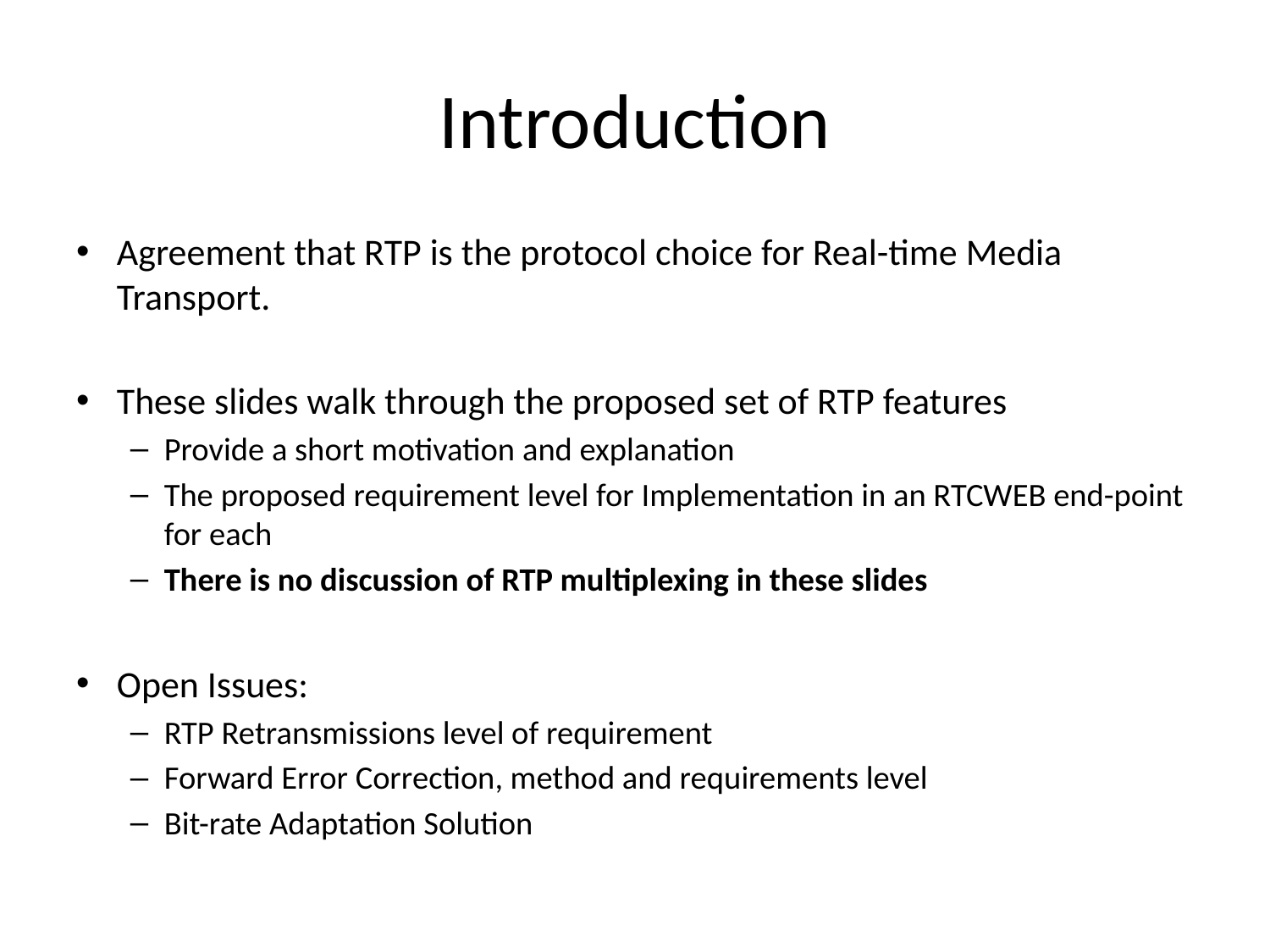

# Introduction
Agreement that RTP is the protocol choice for Real-time Media Transport.

These slides walk through the proposed set of RTP features
Provide a short motivation and explanation
The proposed requirement level for Implementation in an RTCWEB end-point for each
There is no discussion of RTP multiplexing in these slides

Open Issues:
RTP Retransmissions level of requirement
Forward Error Correction, method and requirements level
Bit-rate Adaptation Solution